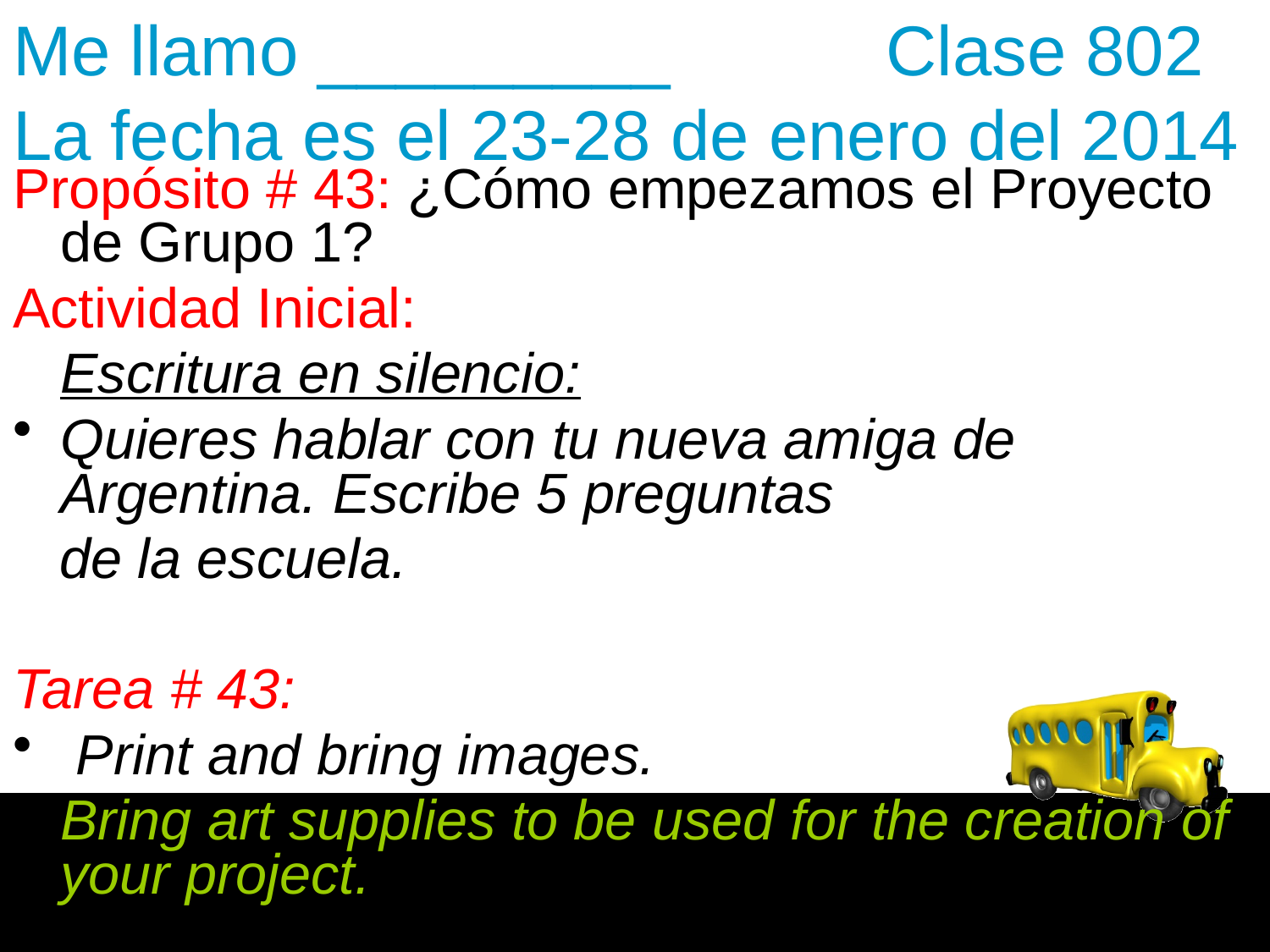

# Me llamo _________           Clase 802 La fecha es el 23-28 de enero del 2014
Propósito # 43: ¿Cómo empezamos el Proyecto de Grupo 1?
Actividad Inicial:
	Escritura en silencio:
Quieres hablar con tu nueva amiga de Argentina. Escribe 5 preguntas
   de la escuela.

Tarea # 43:
 Print and bring images.
Bring art supplies to be used for the creation of your project.